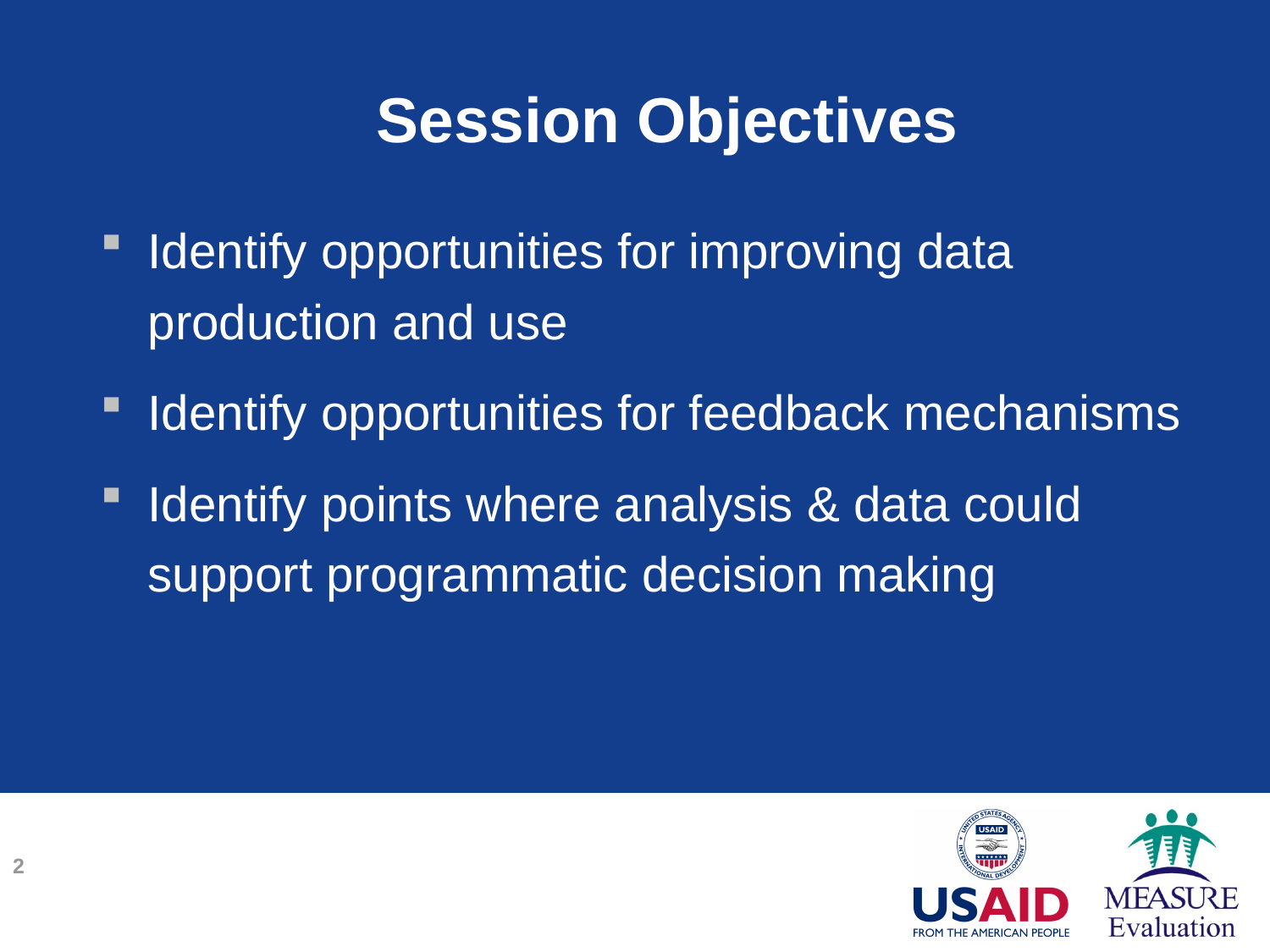

# Session Objectives
Identify opportunities for improving data production and use
Identify opportunities for feedback mechanisms
Identify points where analysis & data could support programmatic decision making
2